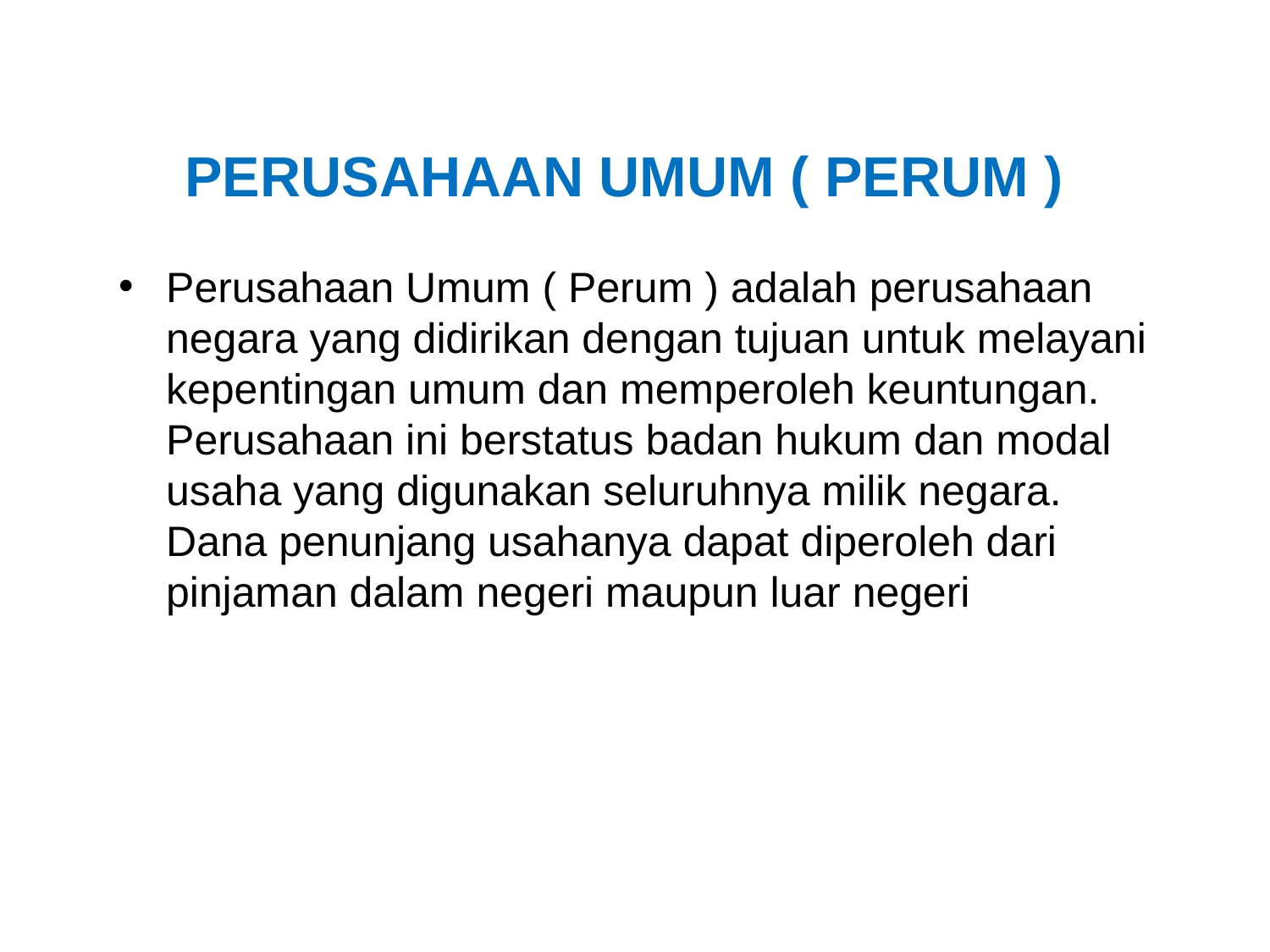

# PERUSAHAAN UMUM ( PERUM )
Perusahaan Umum ( Perum ) adalah perusahaan negara yang didirikan dengan tujuan untuk melayani kepentingan umum dan memperoleh keuntungan. Perusahaan ini berstatus badan hukum dan modal usaha yang digunakan seluruhnya milik negara. Dana penunjang usahanya dapat diperoleh dari pinjaman dalam negeri maupun luar negeri